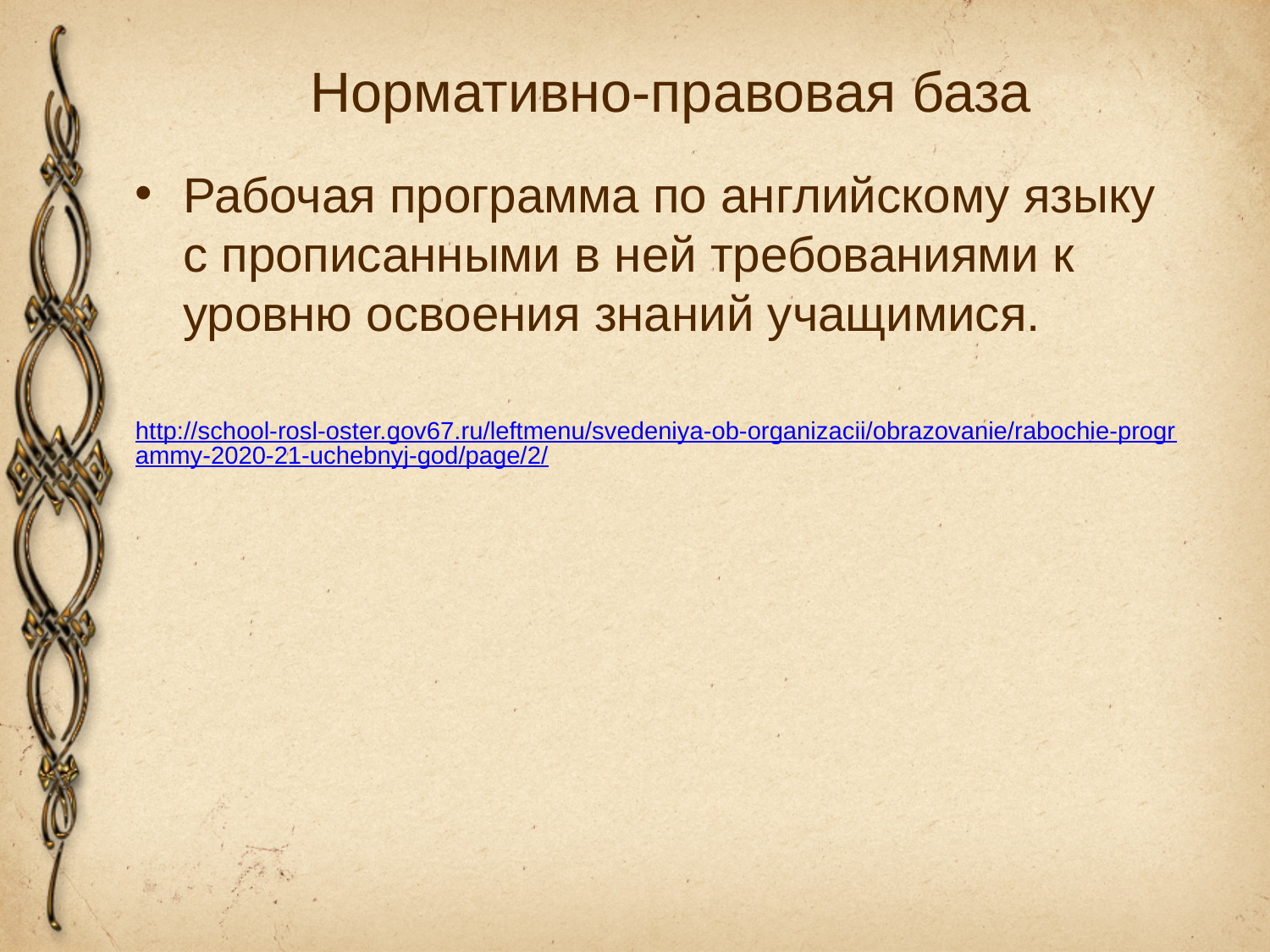

# Нормативно-правовая база
Рабочая программа по английскому языку с прописанными в ней требованиями к уровню освоения знаний учащимися.

http://school-rosl-oster.gov67.ru/leftmenu/svedeniya-ob-organizacii/obrazovanie/rabochie-programmy-2020-21-uchebnyj-god/page/2/